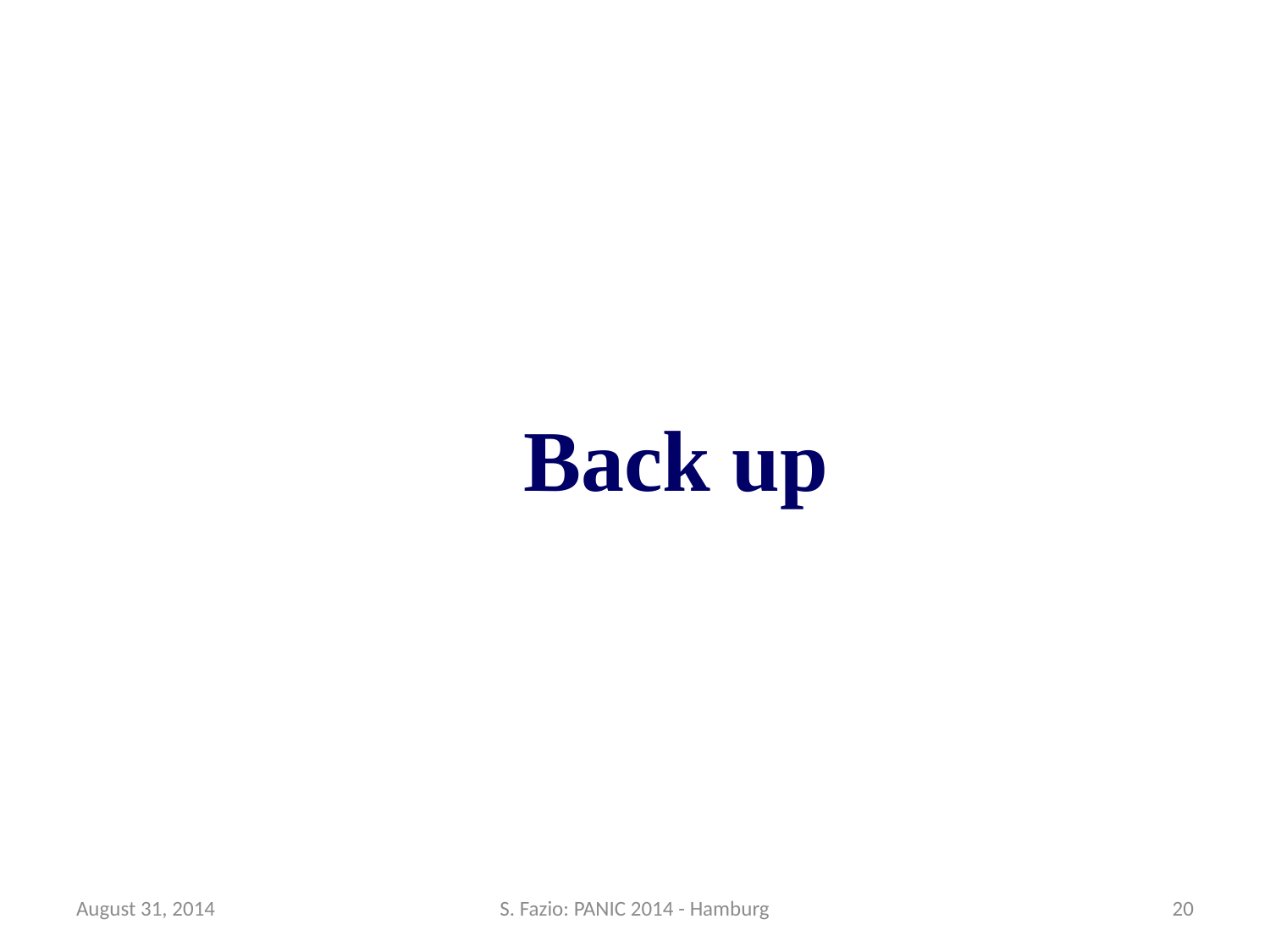

Back up
August 31, 2014
S. Fazio: PANIC 2014 - Hamburg
20